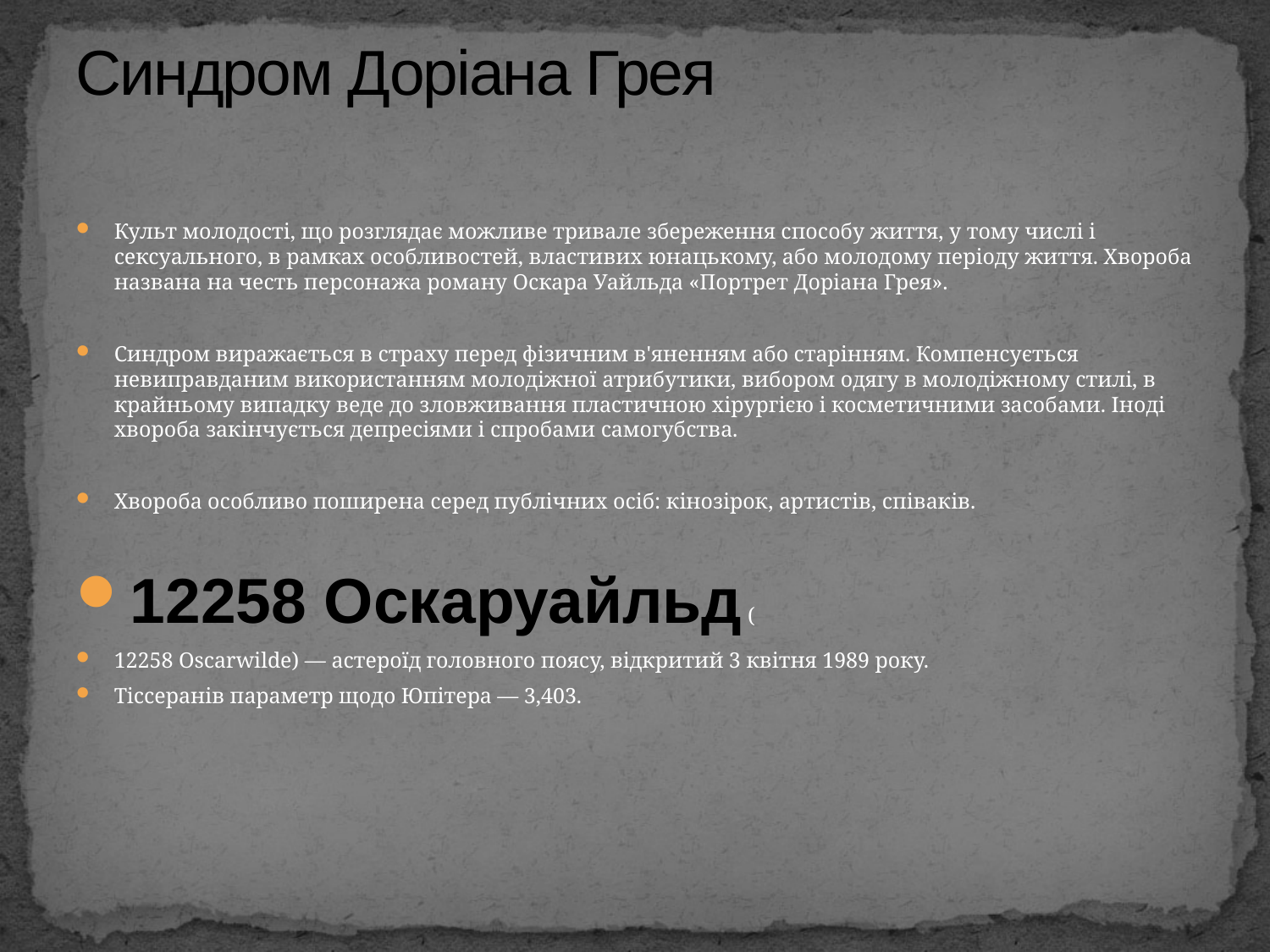

# Синдром Доріана Грея
Культ молодості, що розглядає можливе тривале збереження способу життя, у тому числі і сексуального, в рамках особливостей, властивих юнацькому, або молодому періоду життя. Хвороба названа на честь персонажа роману Оскара Уайльда «Портрет Доріана Грея».

Синдром виражається в страху перед фізичним в'яненням або старінням. Компенсується невиправданим використанням молодіжної атрибутики, вибором одягу в молодіжному стилі, в крайньому випадку веде до зловживання пластичною хірургією і косметичними засобами. Іноді хвороба закінчується депресіями і спробами самогубства.

Хвороба особливо поширена серед публічних осіб: кінозірок, артистів, співаків.

12258 Оскаруайльд (
12258 Oscarwilde) — астероїд головного поясу, відкритий 3 квітня 1989 року.
Тіссеранів параметр щодо Юпітера — 3,403.